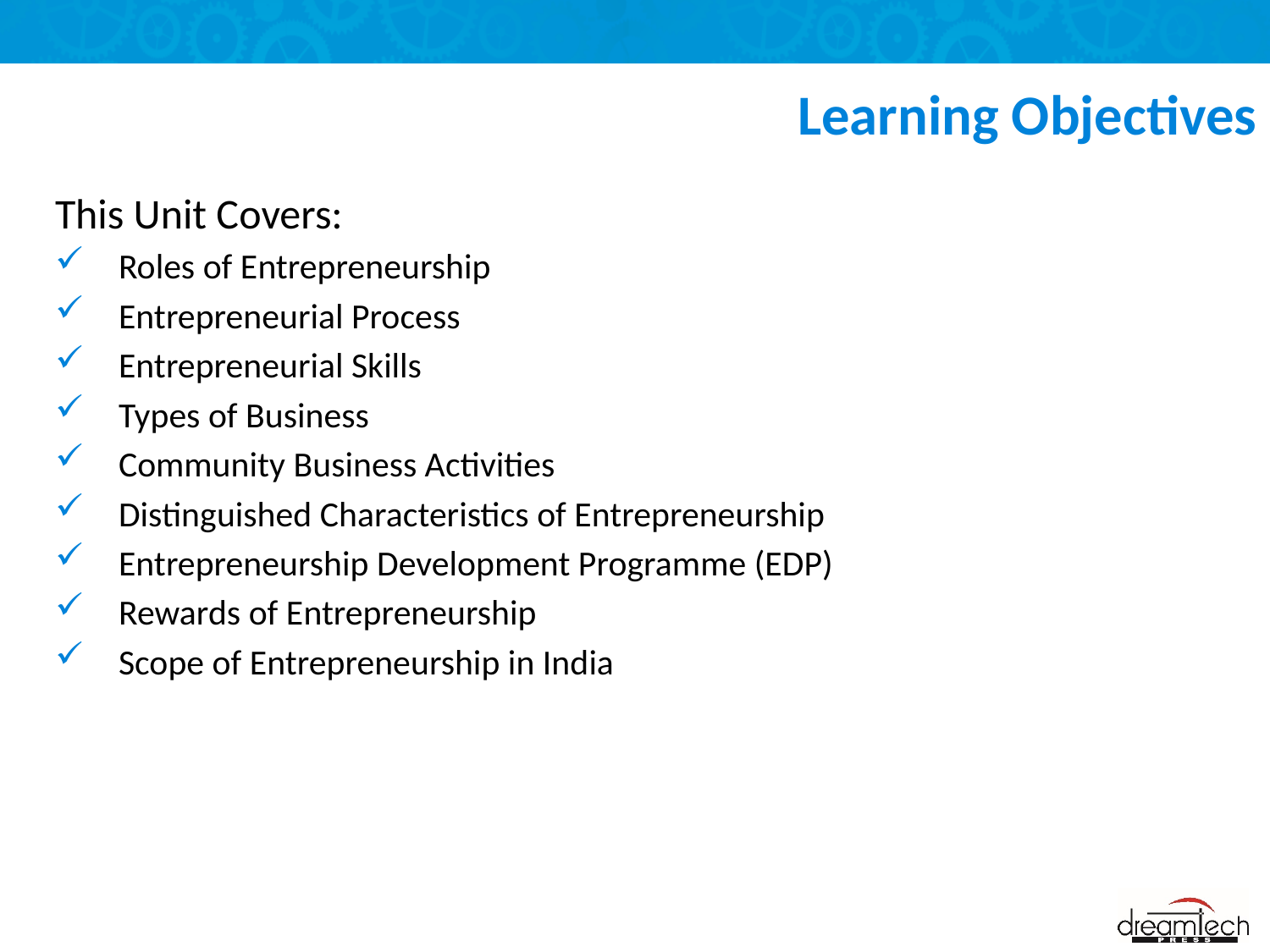

# Learning Objectives
This Unit Covers:
Roles of Entrepreneurship
Entrepreneurial Process
Entrepreneurial Skills
Types of Business
Community Business Activities
Distinguished Characteristics of Entrepreneurship
Entrepreneurship Development Programme (EDP)
Rewards of Entrepreneurship
Scope of Entrepreneurship in India